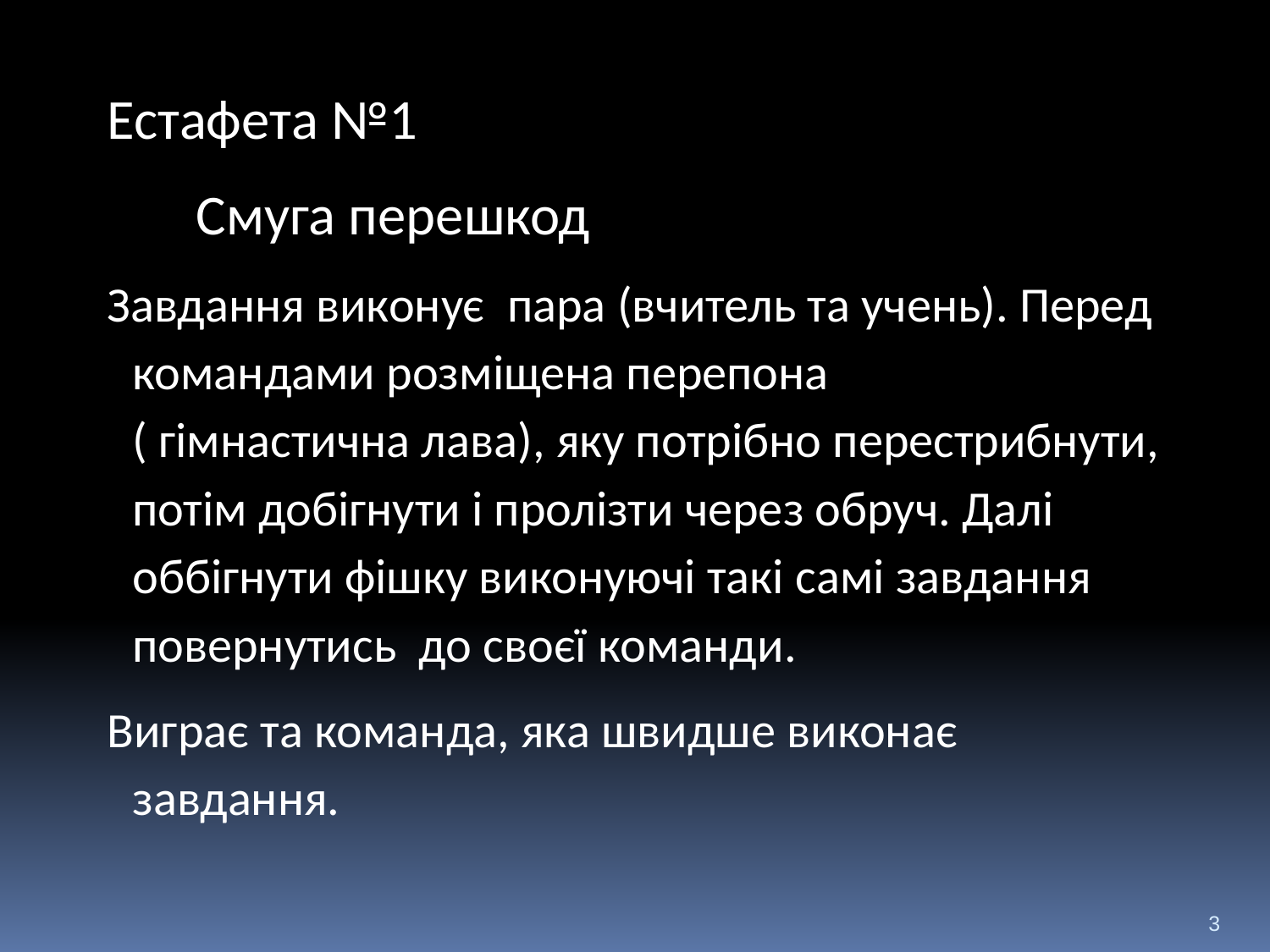

Естафета №1
       Смуга перешкод
Завдання виконує  пара (вчитель та учень). Перед командами розміщена перепона                     ( гімнастична лава), яку потрібно перестрибнути, потім добігнути і пролізти через обруч. Далі оббігнути фішку виконуючі такі самі завдання повернутись  до своєї команди.
Виграє та команда, яка швидше виконає завдання.
3